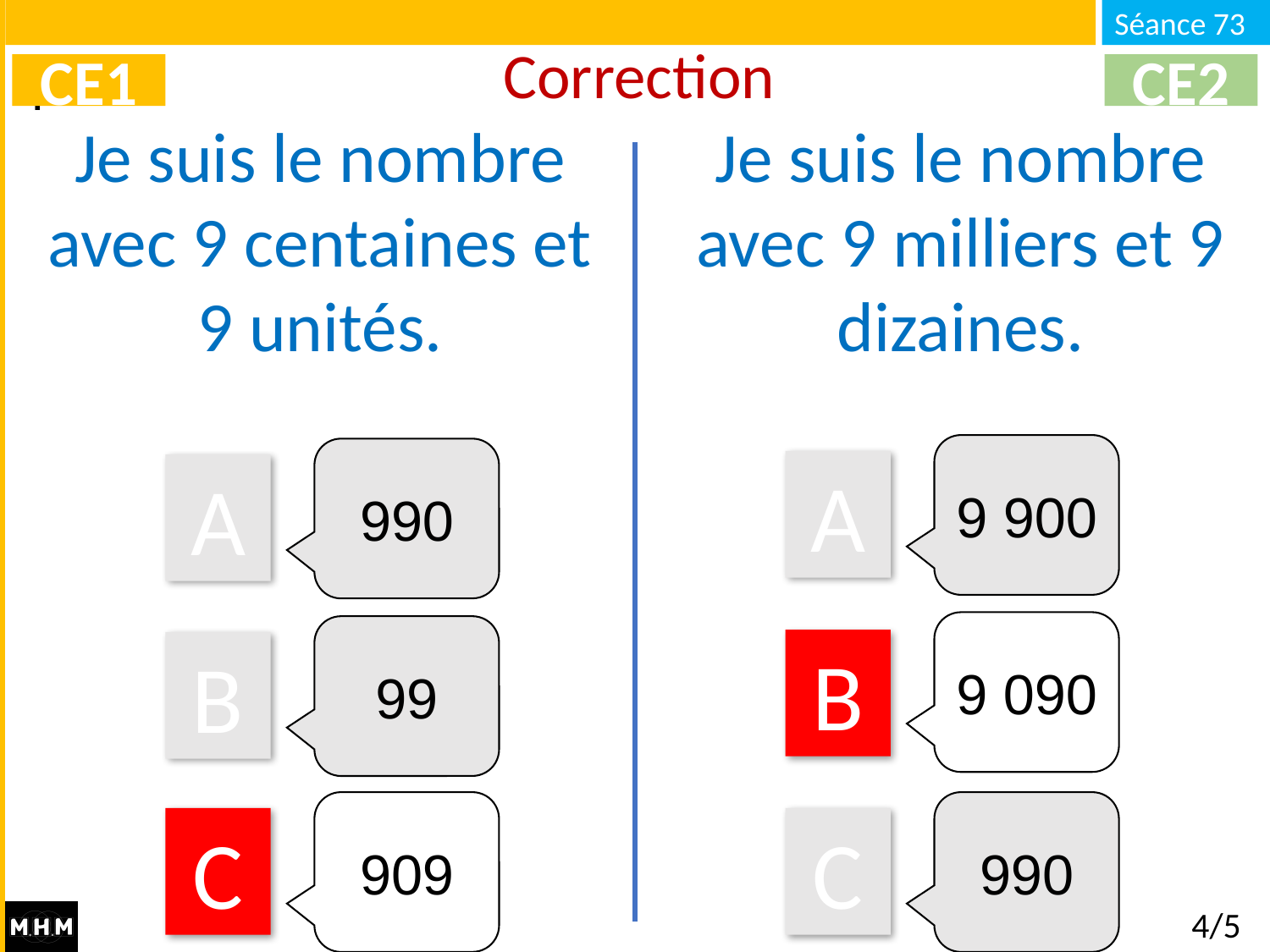

Correction
CE1
CE2
Je suis le nombre avec 9 centaines et 9 unités.
Je suis le nombre avec 9 milliers et 9 dizaines.
9 900
990
A
A
9 090
99
B
B
990
909
C
C
4/5